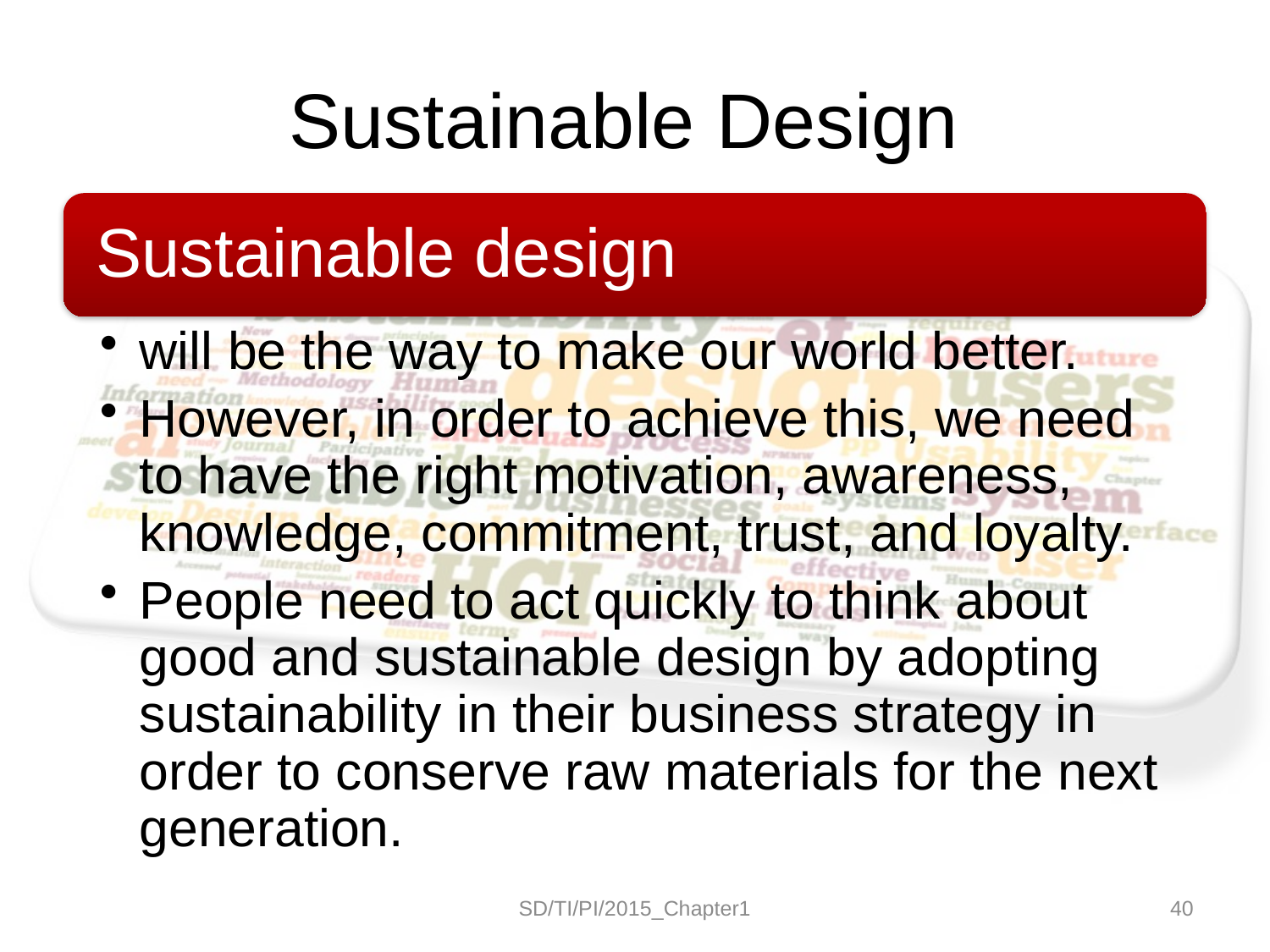

# Sustainable Design
Sustainable design
will be the way to make our world better.
However, in order to achieve this, we need to have the right motivation, awareness, knowledge, commitment, trust, and loyalty.
People need to act quickly to think about good and sustainable design by adopting sustainability in their business strategy in order to conserve raw materials for the next generation.
SD/TI/PI/2015_Chapter1
40